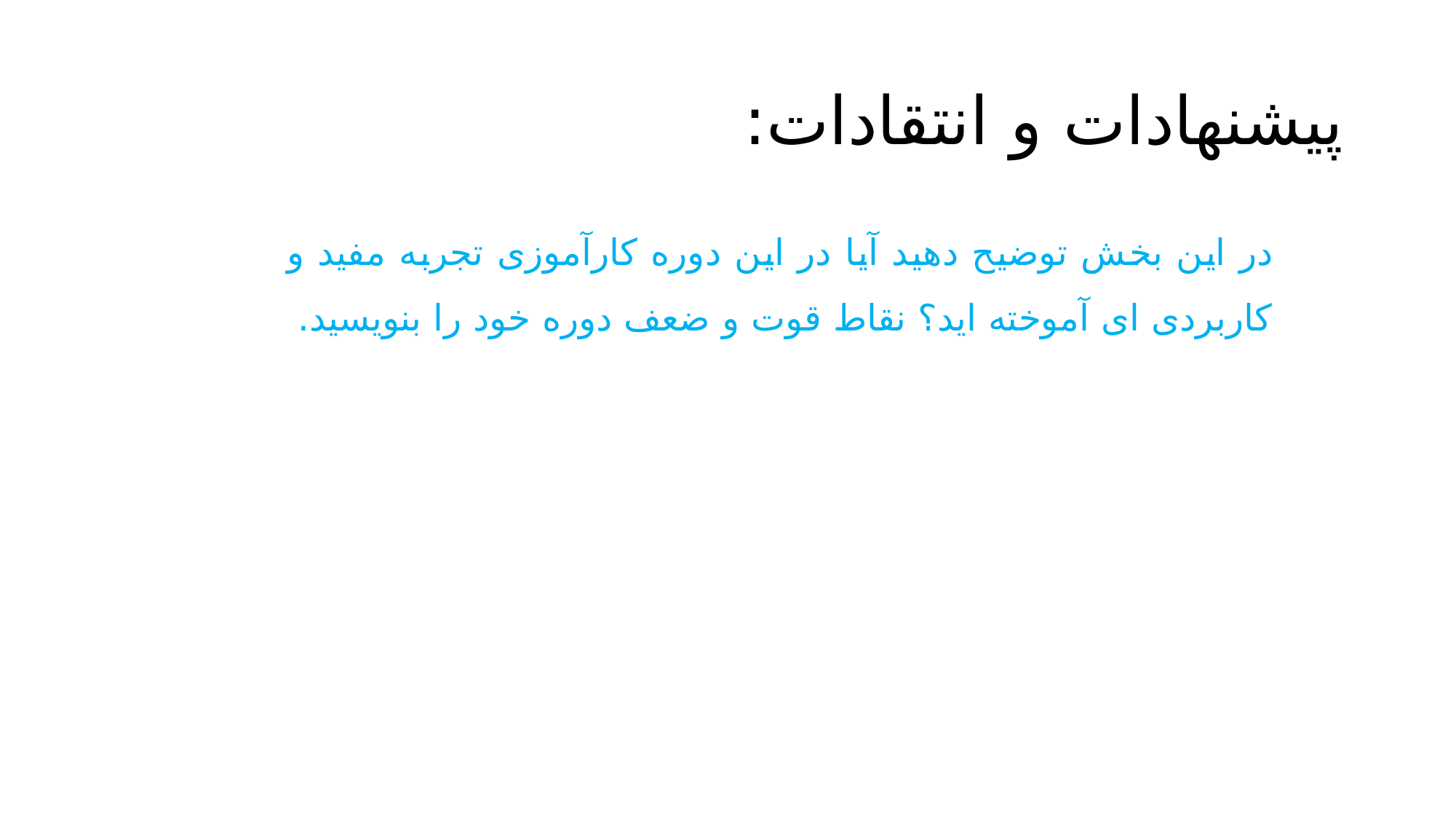

# پیشنهادات و انتقادات:
در این بخش توضیح دهید آیا در این دوره کارآموزی تجربه مفید و کاربردی ای آموخته اید؟ نقاط قوت و ضعف دوره خود را بنویسید.